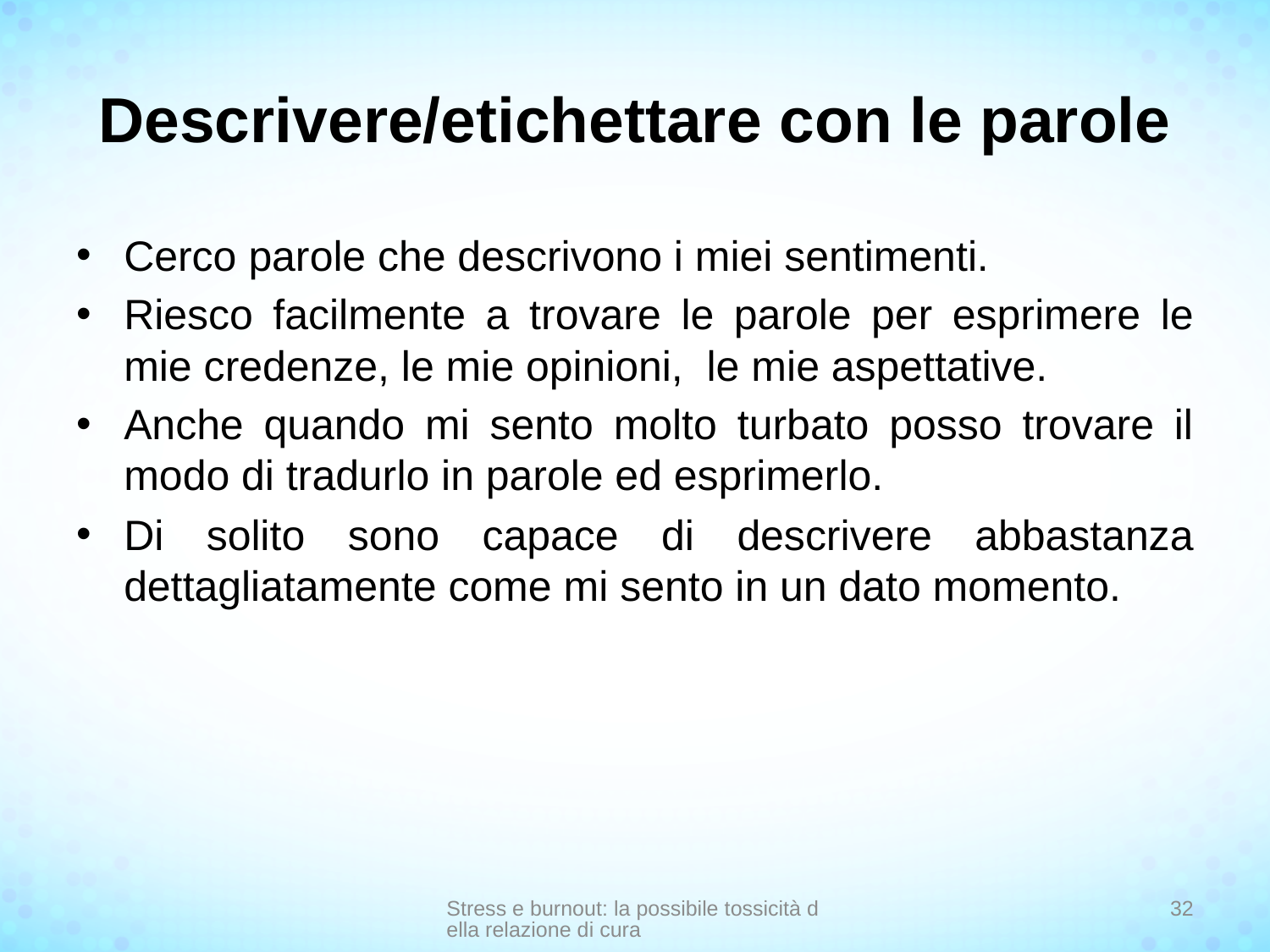

# Descrivere/etichettare con le parole
Cerco parole che descrivono i miei sentimenti.
Riesco facilmente a trovare le parole per esprimere le mie credenze, le mie opinioni,  le mie aspettative.
Anche quando mi sento molto turbato posso trovare il modo di tradurlo in parole ed esprimerlo.
Di solito sono capace di descrivere abbastanza dettagliatamente come mi sento in un dato momento.
Stress e burnout: la possibile tossicità della relazione di cura
32